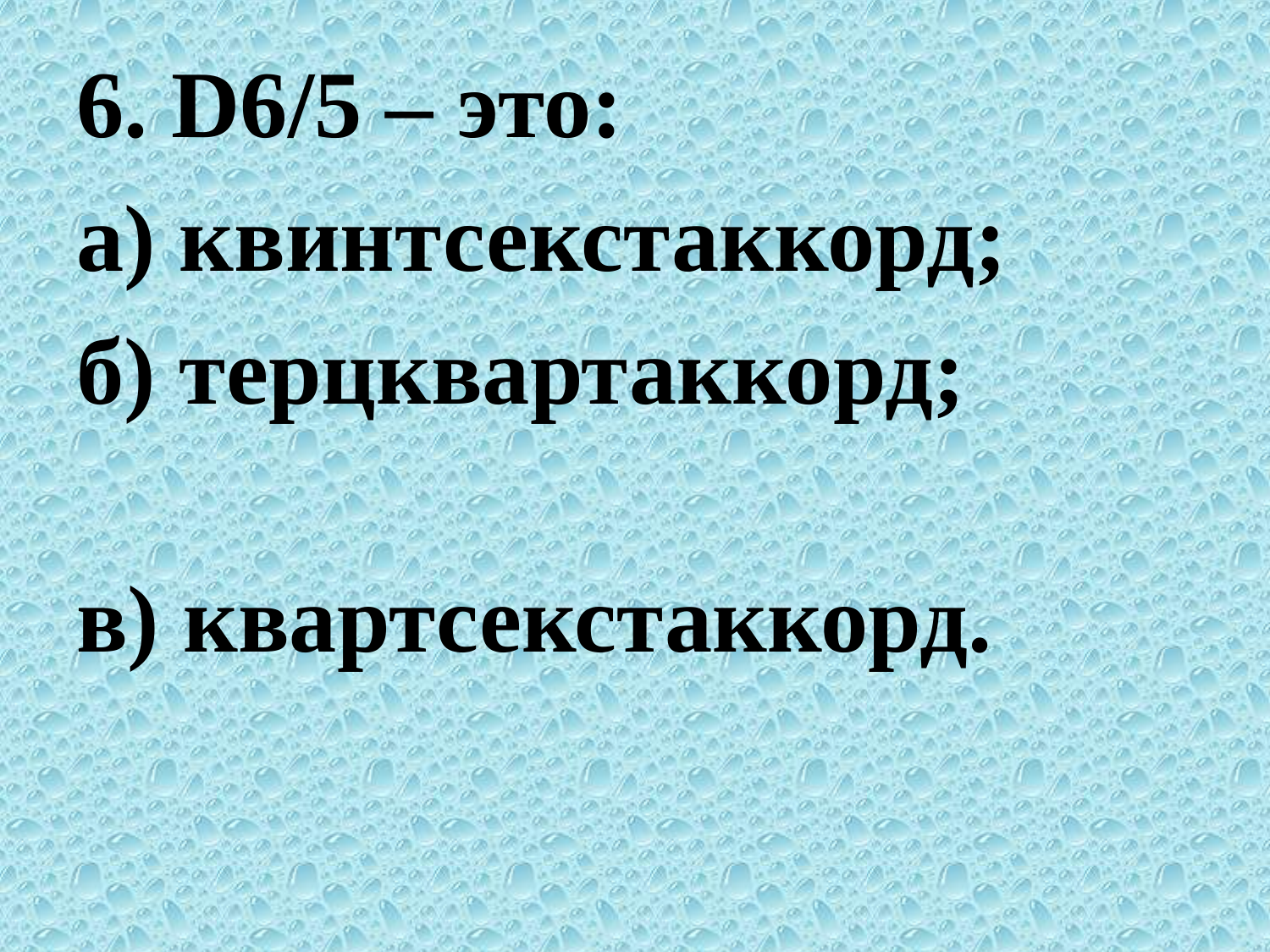

6. D6/5 – это:
а) квинтсекстаккорд;
б) терцквартаккорд;
в) квартсекстаккорд.